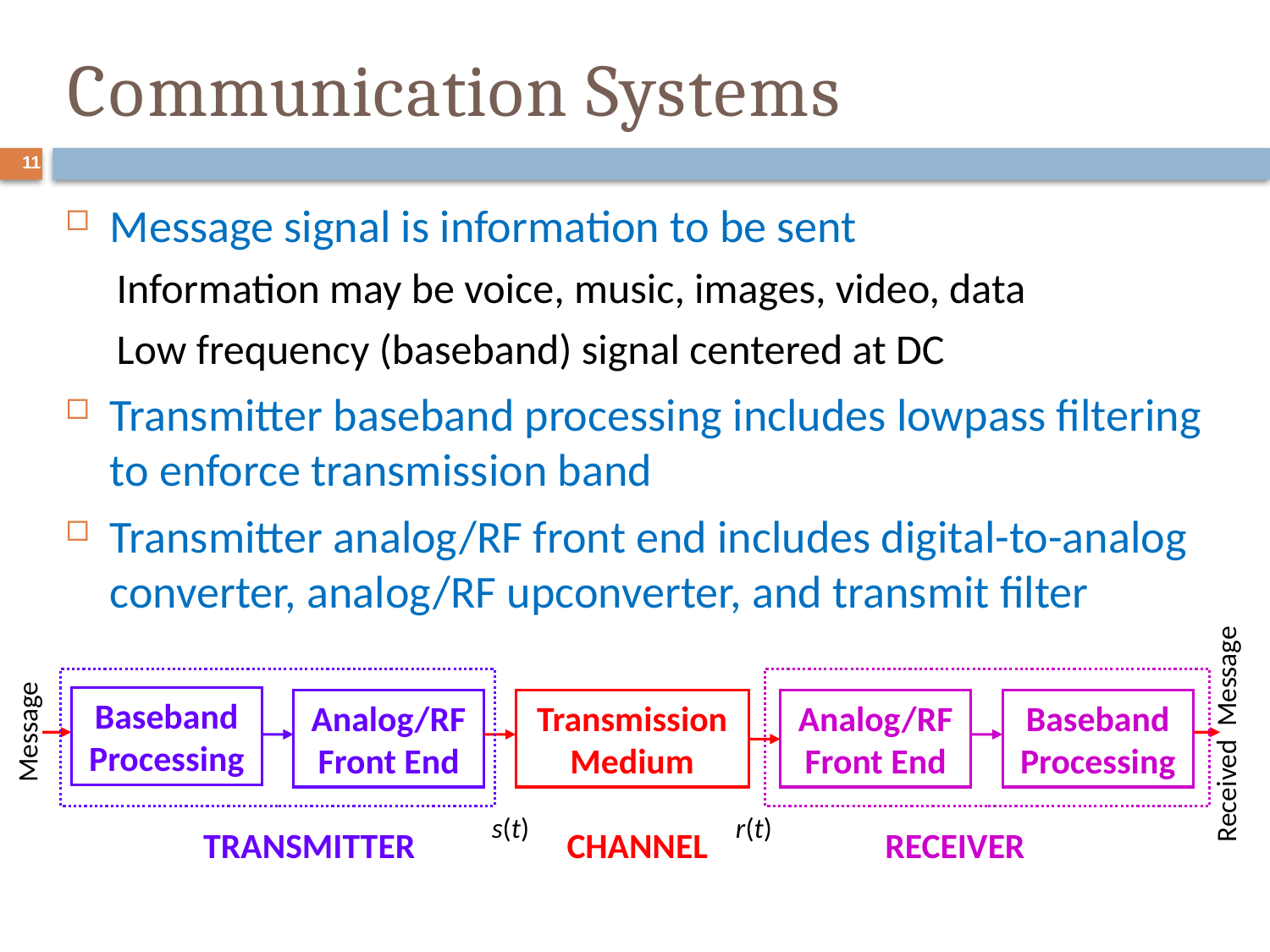

Communication Systems
Message signal is information to be sent
Information may be voice, music, images, video, data
Low frequency (baseband) signal centered at DC
Transmitter baseband processing includes lowpass filtering to enforce transmission band
Transmitter analog/RF front end includes digital-to-analog converter, analog/RF upconverter, and transmit filter
11

Baseband
Processing
Analog/RF Front End
Transmission Medium
Analog/RF Front End
Baseband
Processing
Message
Received  Message

s(t)
r(t)
TRANSMITTER
CHANNEL
RECEIVER
11